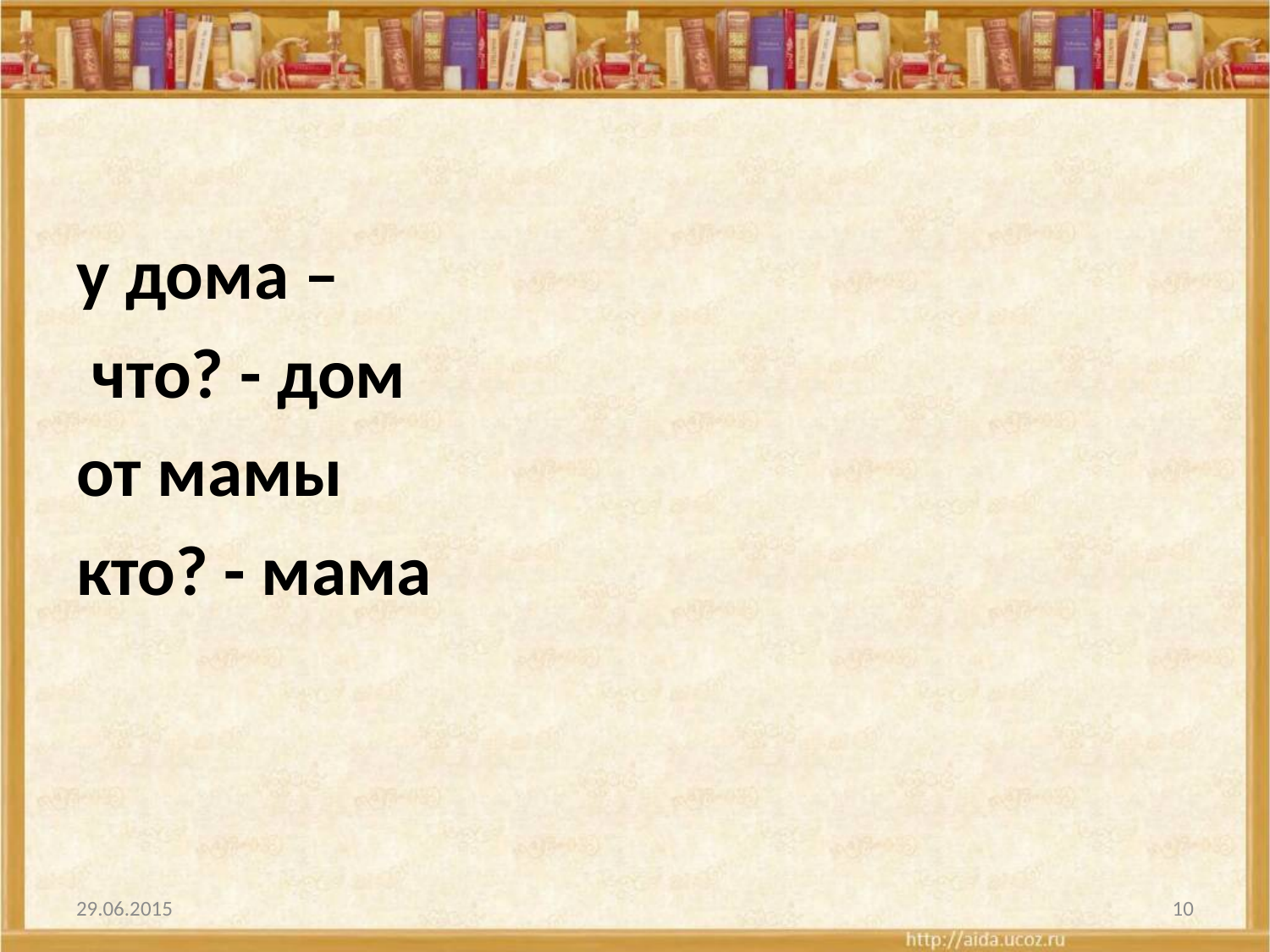

#
у дома –
 что? - дом
от мамы
кто? - мама
29.06.2015
10